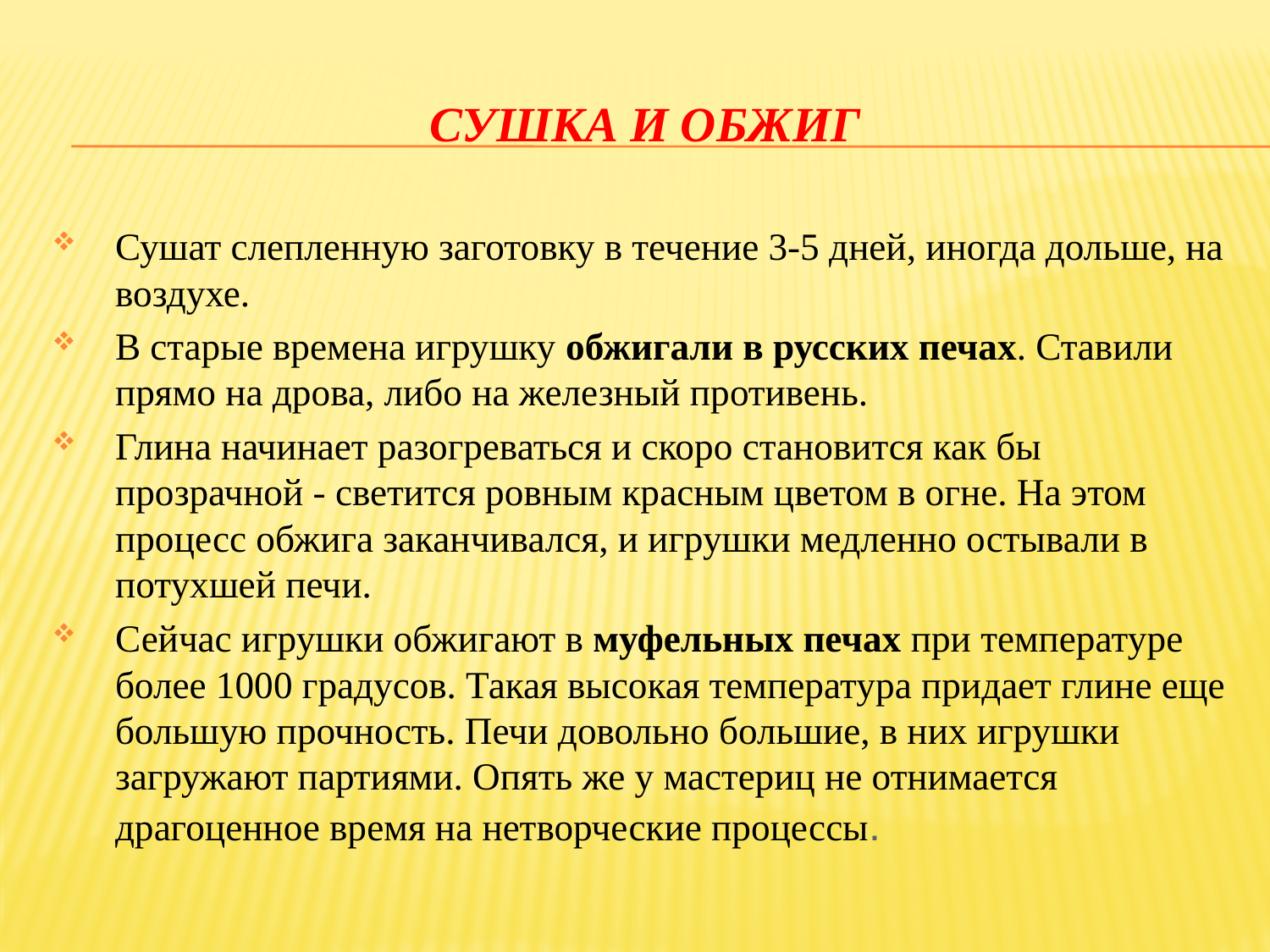

# Сушка и обжиг
Сушат слепленную заготовку в течение 3-5 дней, иногда дольше, на воздухе.
В старые времена игрушку обжигали в русских печах. Ставили прямо на дрова, либо на железный противень.
Глина начинает разогреваться и скоро становится как бы прозрачной - светится ровным красным цветом в огне. На этом процесс обжига заканчивался, и игрушки медленно остывали в потухшей печи.
Сейчас игрушки обжигают в муфельных печах при температуре более 1000 градусов. Такая высокая температура придает глине еще большую прочность. Печи довольно большие, в них игрушки загружают партиями. Опять же у мастериц не отнимается драгоценное время на нетворческие процессы.